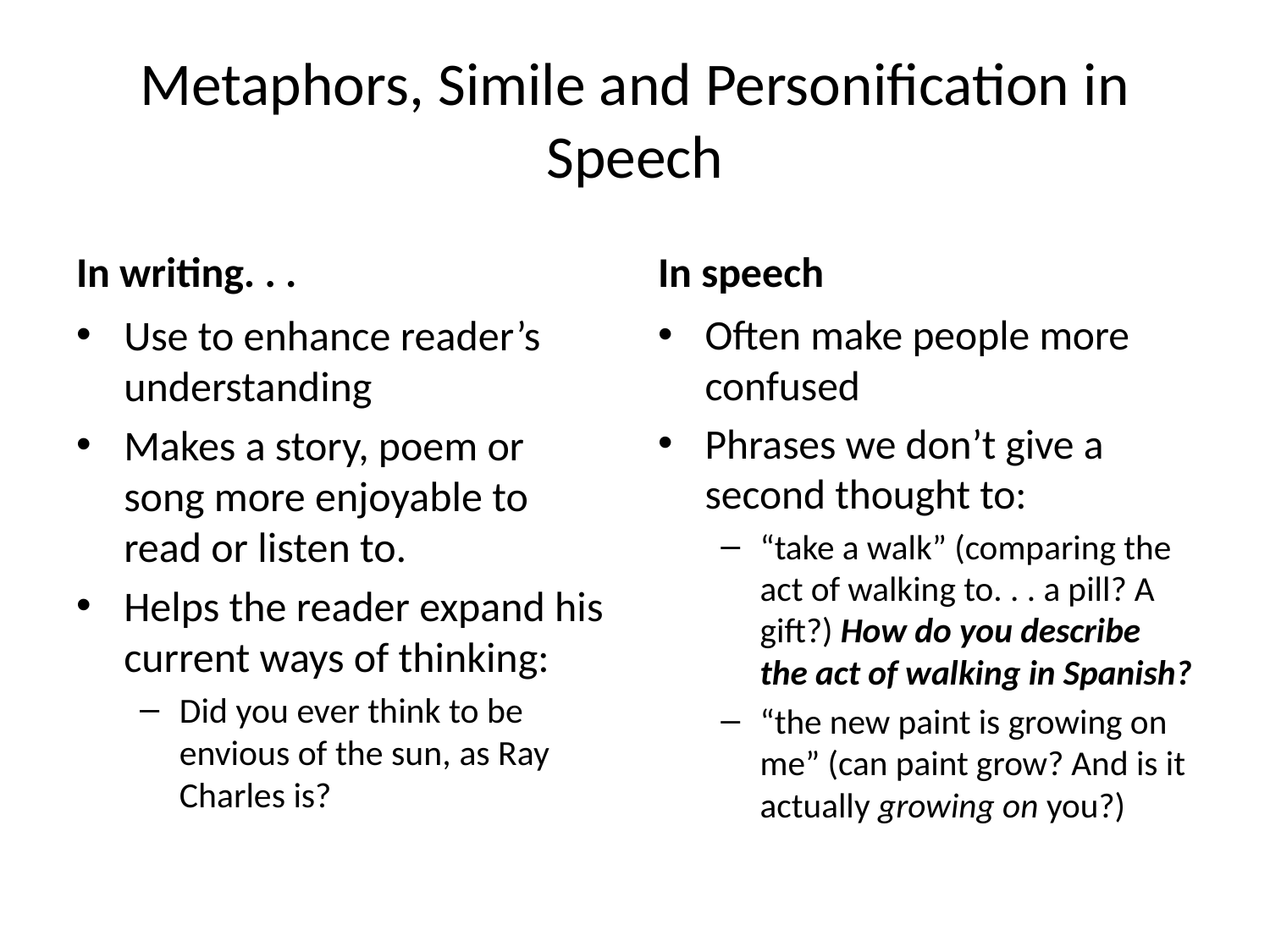

# Metaphors, Simile and Personification in Speech
In writing. . .
In speech
Use to enhance reader’s understanding
Makes a story, poem or song more enjoyable to read or listen to.
Helps the reader expand his current ways of thinking:
Did you ever think to be envious of the sun, as Ray Charles is?
Often make people more confused
Phrases we don’t give a second thought to:
“take a walk” (comparing the act of walking to. . . a pill? A gift?) How do you describe the act of walking in Spanish?
“the new paint is growing on me” (can paint grow? And is it actually growing on you?)